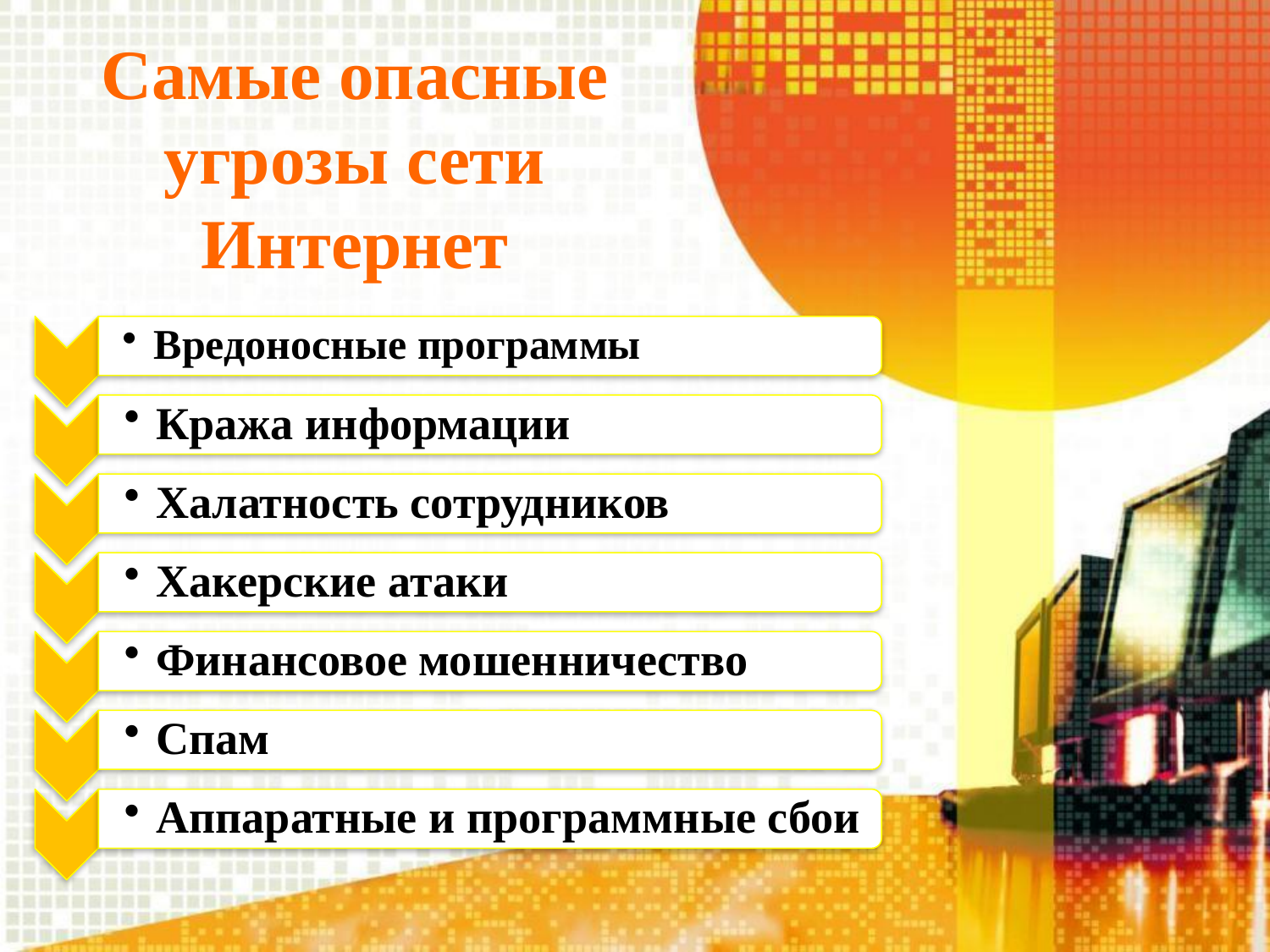

# Самые опасные угрозы сети Интернет

Вредоносные программы

Кража информации

Халатность сотрудников

Хакерские атаки

Финансовое мошенничество

Спам

Аппаратные и программные сбои